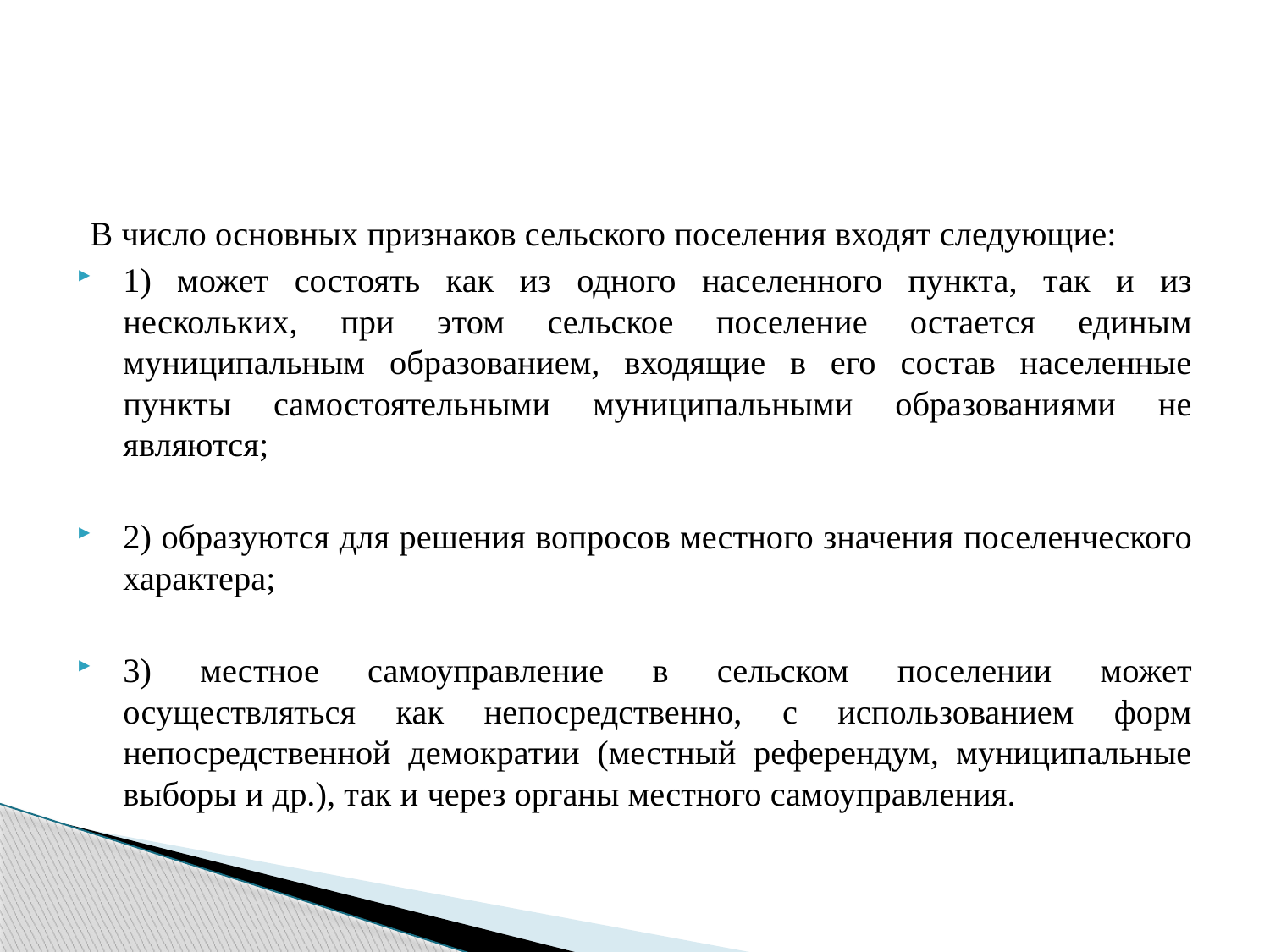

#
В число основных признаков сельского поселения входят следующие:
1) может состоять как из одного населенного пункта, так и из нескольких, при этом сельское поселение остается единым муниципальным образованием, входящие в его состав населенные пункты самостоятельными муниципальными образованиями не являются;

2) образуются для решения вопросов местного значения поселенческого характера;

3) местное самоуправление в сельском поселении может осуществляться как непосредственно, с использованием форм непосредственной демократии (местный референдум, муниципальные выборы и др.), так и через органы местного самоуправления.